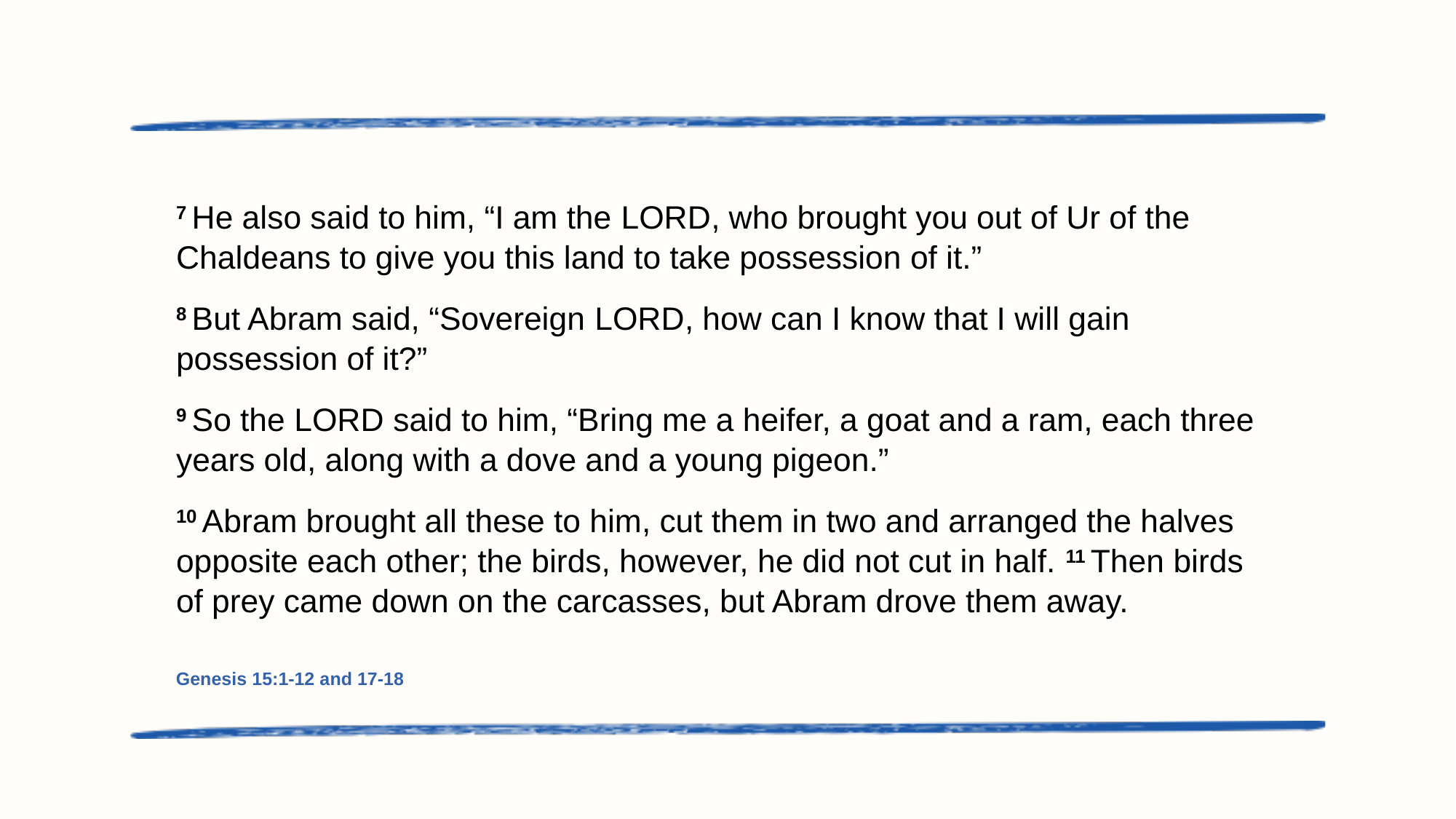

7 He also said to him, “I am the Lord, who brought you out of Ur of the Chaldeans to give you this land to take possession of it.”
8 But Abram said, “Sovereign Lord, how can I know that I will gain possession of it?”
9 So the Lord said to him, “Bring me a heifer, a goat and a ram, each three years old, along with a dove and a young pigeon.”
10 Abram brought all these to him, cut them in two and arranged the halves opposite each other; the birds, however, he did not cut in half. 11 Then birds of prey came down on the carcasses, but Abram drove them away.
Genesis 15:1-12 and 17-18